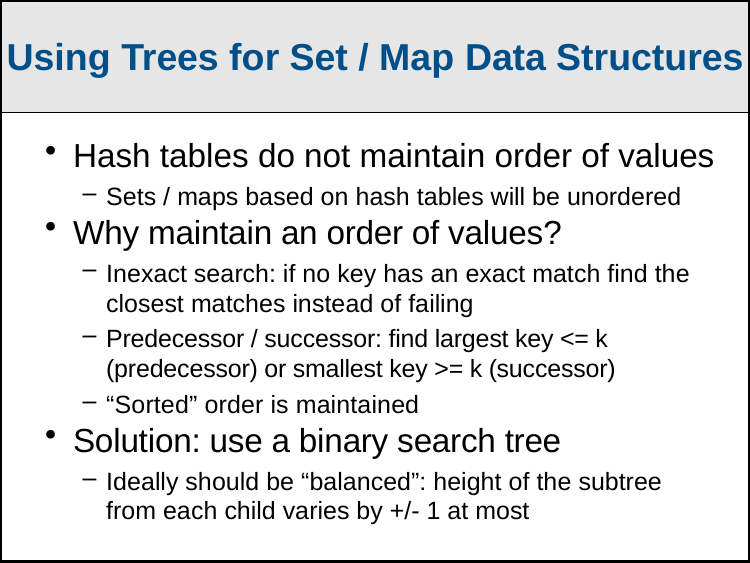

Using Trees for Set / Map Data Structures
Hash tables do not maintain order of values
Sets / maps based on hash tables will be unordered
Why maintain an order of values?
Inexact search: if no key has an exact match find the closest matches instead of failing
Predecessor / successor: find largest key <= k (predecessor) or smallest key >= k (successor)
“Sorted” order is maintained
Solution: use a binary search tree
Ideally should be “balanced”: height of the subtree from each child varies by +/- 1 at most